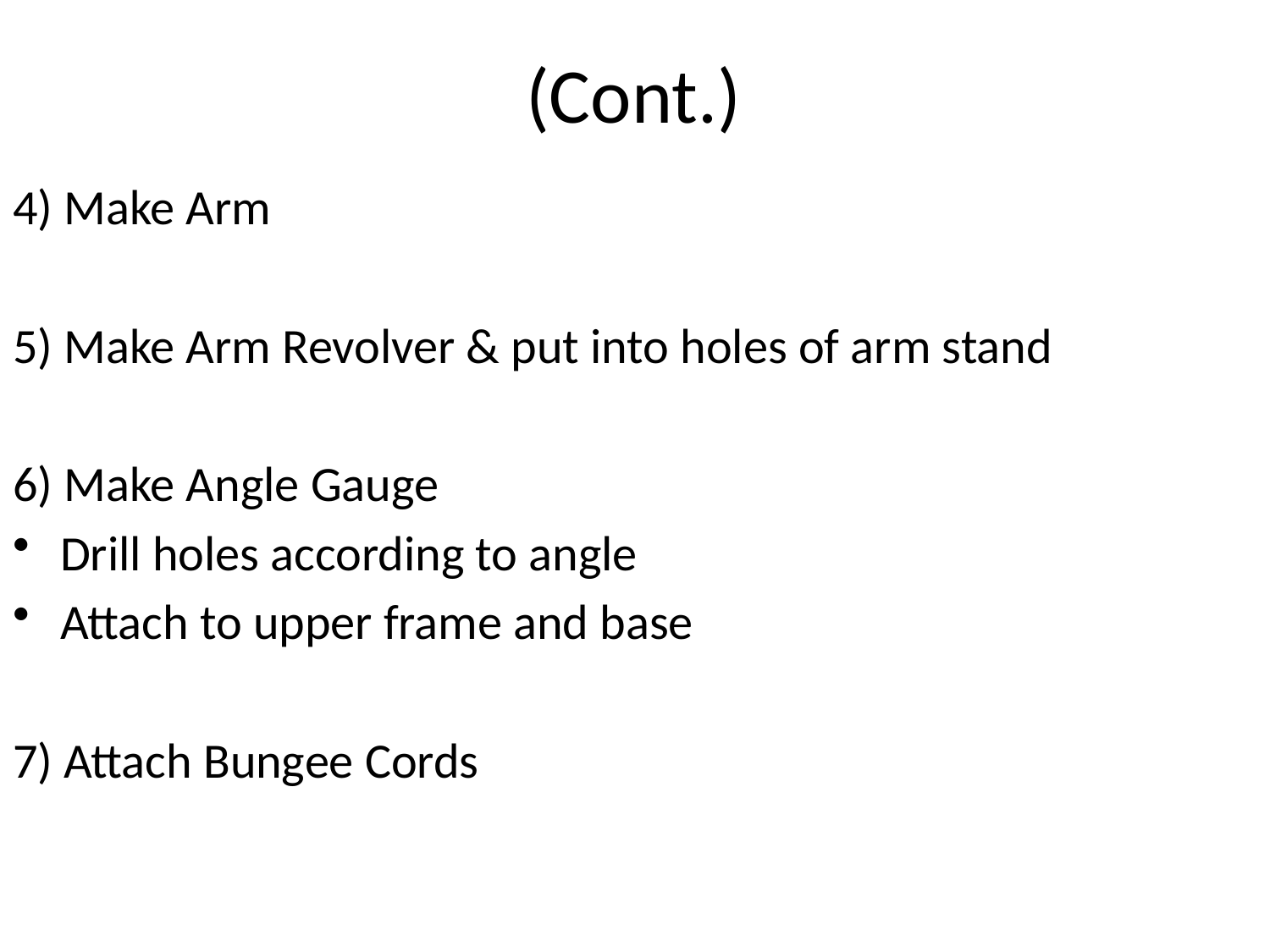

# (Cont.)
4) Make Arm

5) Make Arm Revolver & put into holes of arm stand

6) Make Angle Gauge
Drill holes according to angle
Attach to upper frame and base

7) Attach Bungee Cords